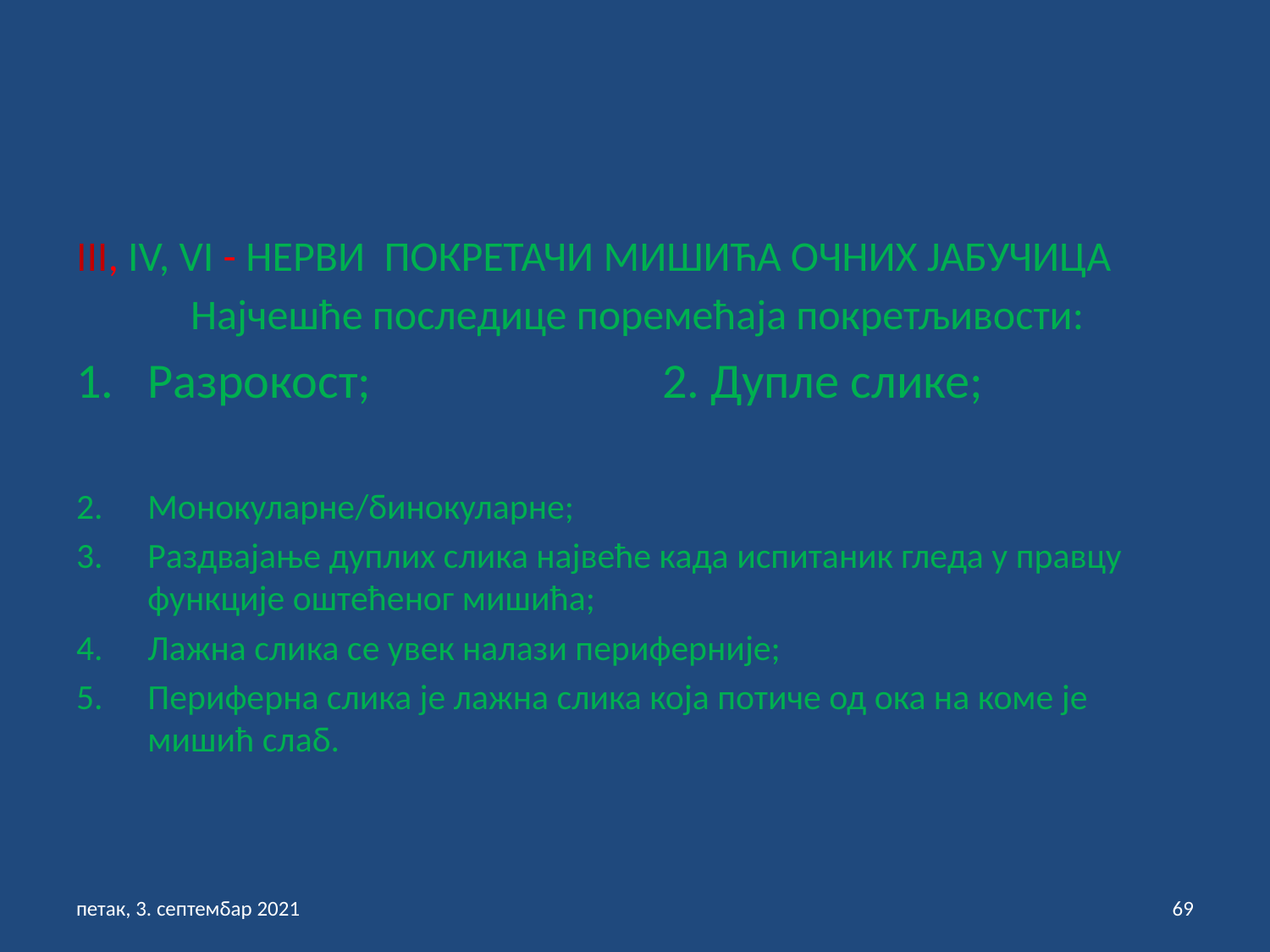

III, IV, VI - НЕРВИ  ПОКРЕТАЧИ МИШИЋА ОЧНИХ ЈАБУЧИЦА
            Најчешће последице поремећаја покретљивости:
Разрокост;                          2. Дупле слике;

Монокуларне/бинокуларне;
Раздвајање дуплих слика највеће када испитаник гледа у правцу функције оштећеног мишића;
Лажна слика се увек налази периферније;
Периферна слика је лажна слика која потиче од ока на коме је мишић слаб.
петак, 3. септембар 2021
69